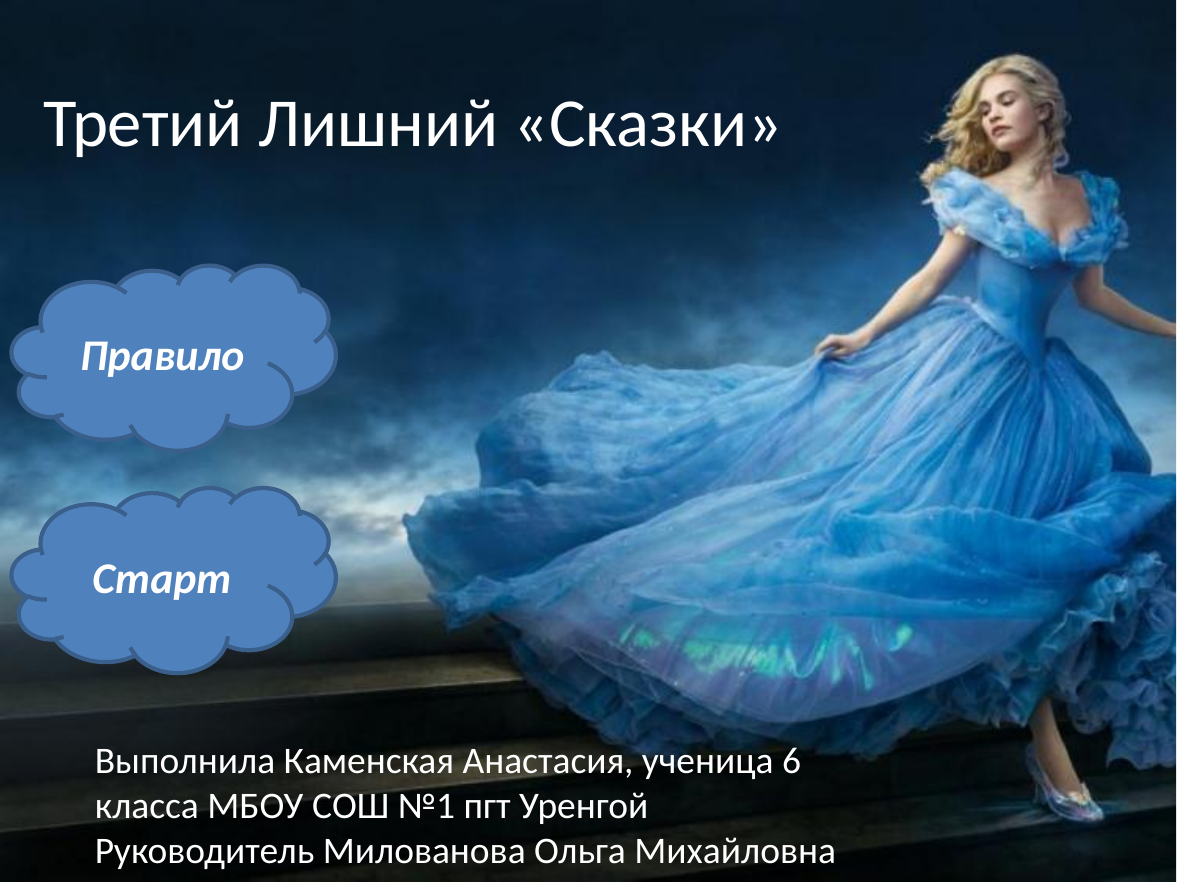

# Третий Лишний «Сказки»
Правило
Старт
Выполнила Каменская Анастасия, ученица 6 класса МБОУ СОШ №1 пгт Уренгой
Руководитель Милованова Ольга Михайловна